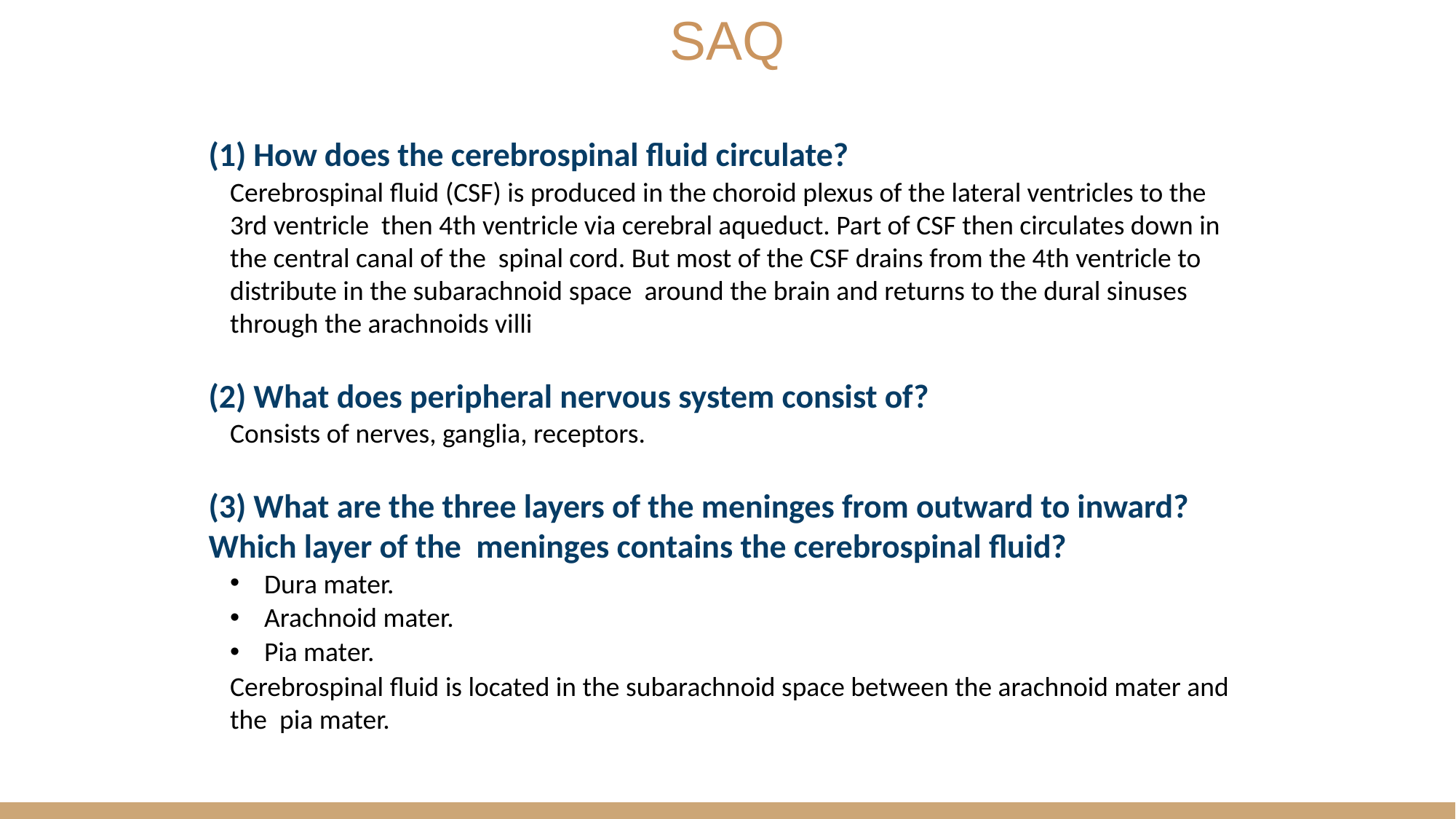

(1) How does the cerebrospinal fluid circulate?
Cerebrospinal fluid (CSF) is produced in the choroid plexus of the lateral ventricles to the 3rd ventricle  then 4th ventricle via cerebral aqueduct. Part of CSF then circulates down in the central canal of the  spinal cord. But most of the CSF drains from the 4th ventricle to distribute in the subarachnoid space  around the brain and returns to the dural sinuses through the arachnoids villi

(2) What does peripheral nervous system consist of?
Consists of nerves, ganglia, receptors.

(3) What are the three layers of the meninges from outward to inward? Which layer of the  meninges contains the cerebrospinal fluid?
Dura mater.
Arachnoid mater.
Pia mater.
Cerebrospinal fluid is located in the subarachnoid space between the arachnoid mater and the  pia mater.